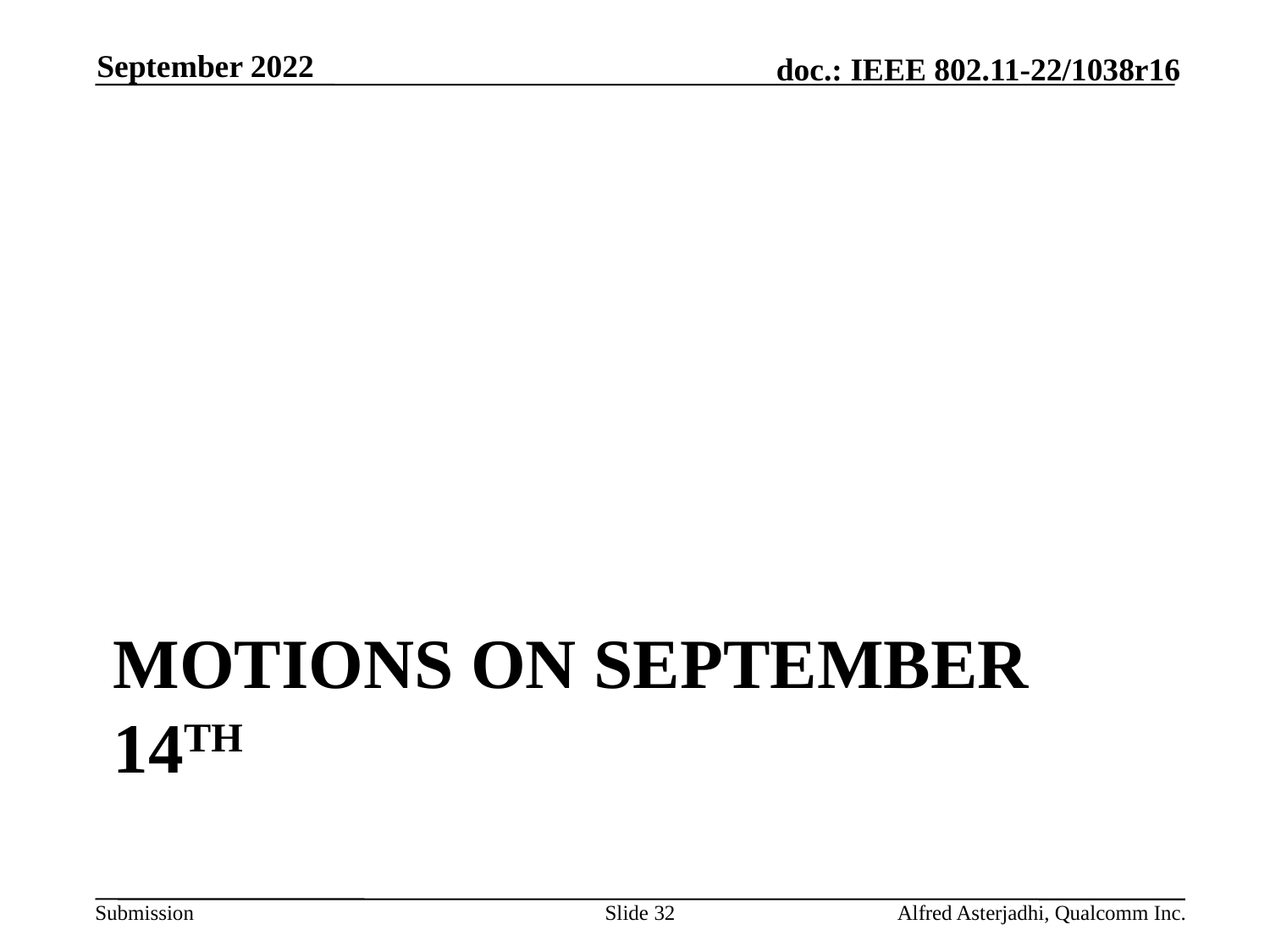

September 2022

# Motions on September 14th
Slide 32
Alfred Asterjadhi, Qualcomm Inc.